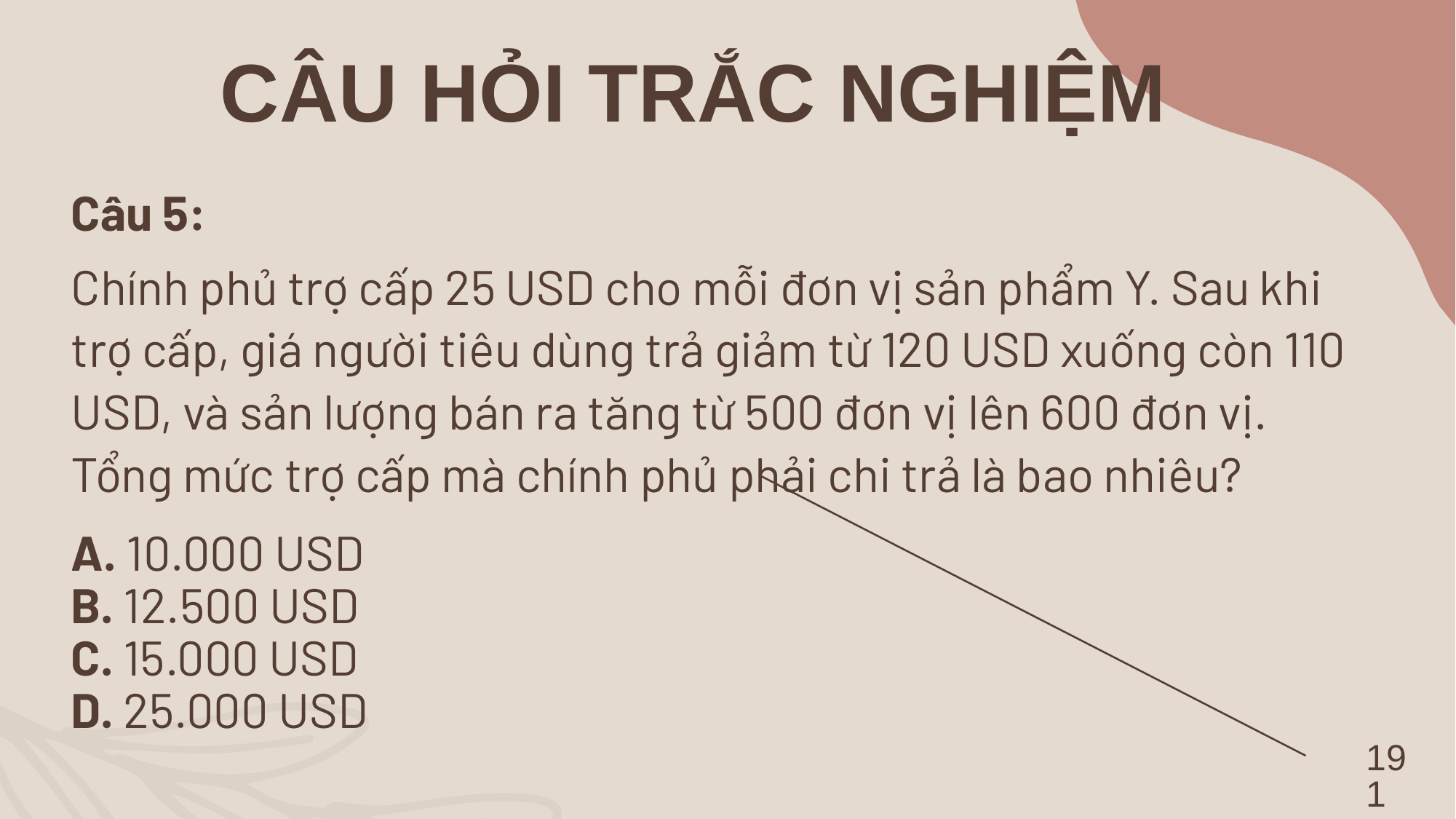

CÂU HỎI TRẮC NGHIỆM
Câu 5:
Chính phủ trợ cấp 25 USD cho mỗi đơn vị sản phẩm Y. Sau khi trợ cấp, giá người tiêu dùng trả giảm từ 120 USD xuống còn 110 USD, và sản lượng bán ra tăng từ 500 đơn vị lên 600 đơn vị. Tổng mức trợ cấp mà chính phủ phải chi trả là bao nhiêu?
A. 10.000 USD
B. 12.500 USD
C. 15.000 USD
D. 25.000 USD
191